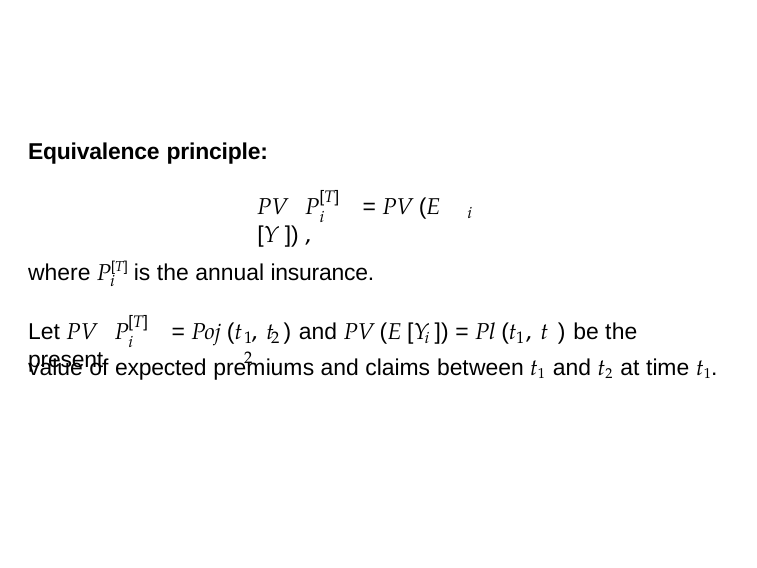

# Equivalence principle:

[T]
PV  P	= PV (E [Y ]) ,
i
i
where P[T] is the annual insurance.
i

[T]
Let PV  P	= Poj (t , t ) and PV (E [Y ]) = Pl (t , t ) be the present
1  2	i	1  2
i
value of expected premiums and claims between t1 and t2 at time t1.